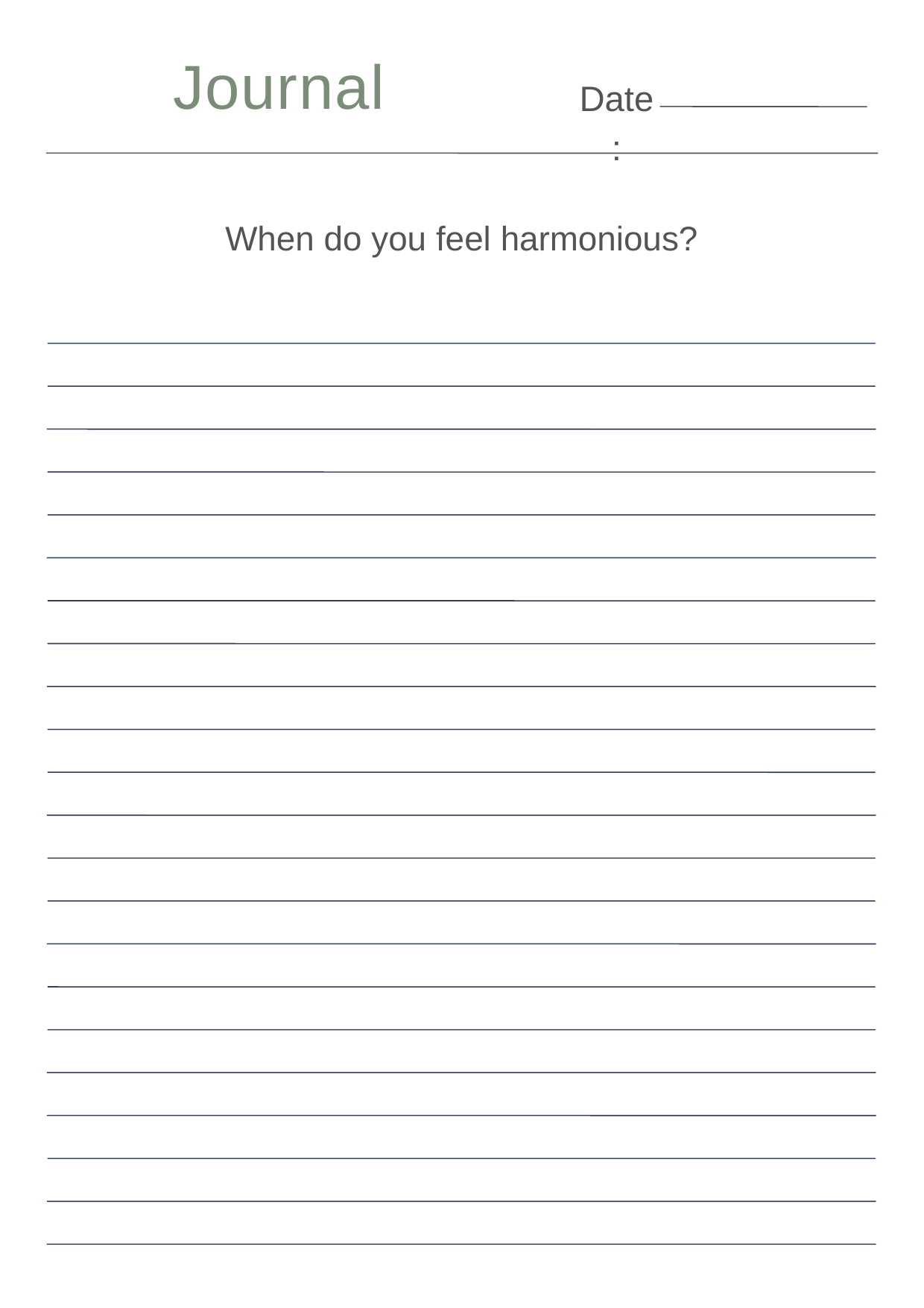

Journal
Date:

When do you feel harmonious?